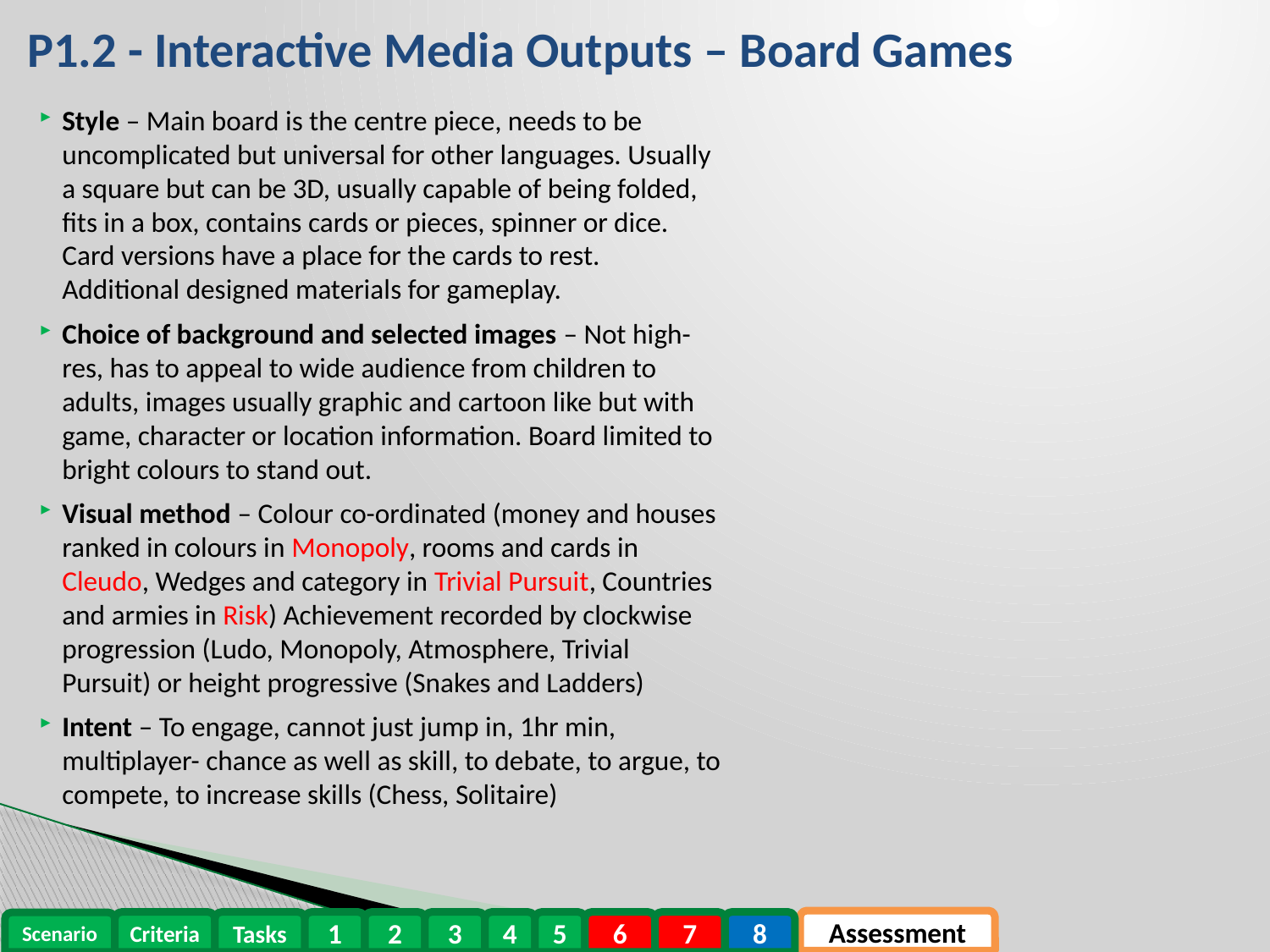

# P1.2 - Interactive Media Outputs – Board Games
Style – Main board is the centre piece, needs to be uncomplicated but universal for other languages. Usually a square but can be 3D, usually capable of being folded, fits in a box, contains cards or pieces, spinner or dice. Card versions have a place for the cards to rest. Additional designed materials for gameplay.
Choice of background and selected images – Not high-res, has to appeal to wide audience from children to adults, images usually graphic and cartoon like but with game, character or location information. Board limited to bright colours to stand out.
Visual method – Colour co-ordinated (money and houses ranked in colours in Monopoly, rooms and cards in Cleudo, Wedges and category in Trivial Pursuit, Countries and armies in Risk) Achievement recorded by clockwise progression (Ludo, Monopoly, Atmosphere, Trivial Pursuit) or height progressive (Snakes and Ladders)
Intent – To engage, cannot just jump in, 1hr min, multiplayer- chance as well as skill, to debate, to argue, to compete, to increase skills (Chess, Solitaire)